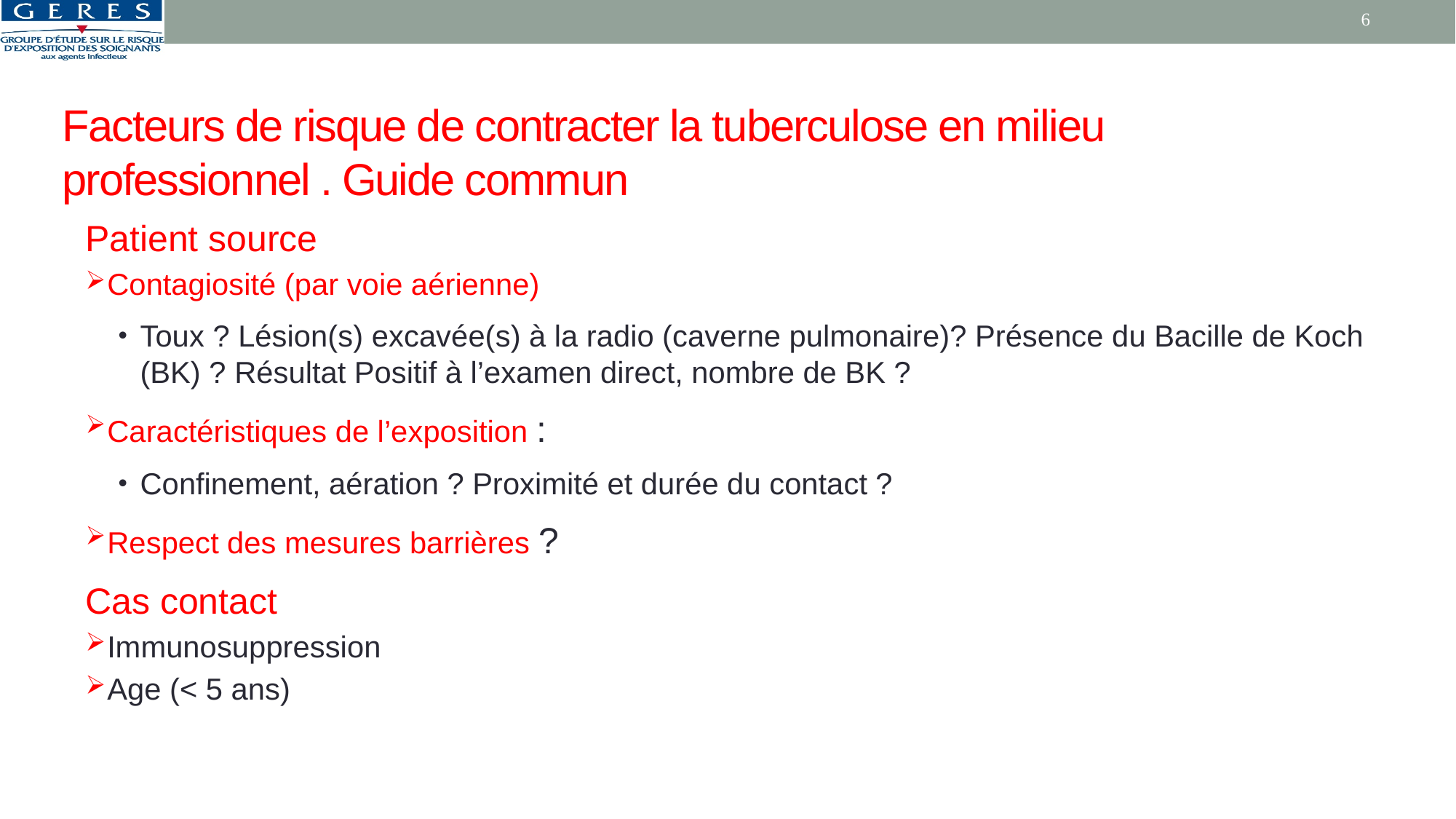

6
# Facteurs de risque de contracter la tuberculose en milieu professionnel . Guide commun
Patient source
Contagiosité (par voie aérienne)
Toux ? Lésion(s) excavée(s) à la radio (caverne pulmonaire)? Présence du Bacille de Koch (BK) ? Résultat Positif à l’examen direct, nombre de BK ?
Caractéristiques de l’exposition :
Confinement, aération ? Proximité et durée du contact ?
Respect des mesures barrières ?
Cas contact
Immunosuppression
Age (< 5 ans)